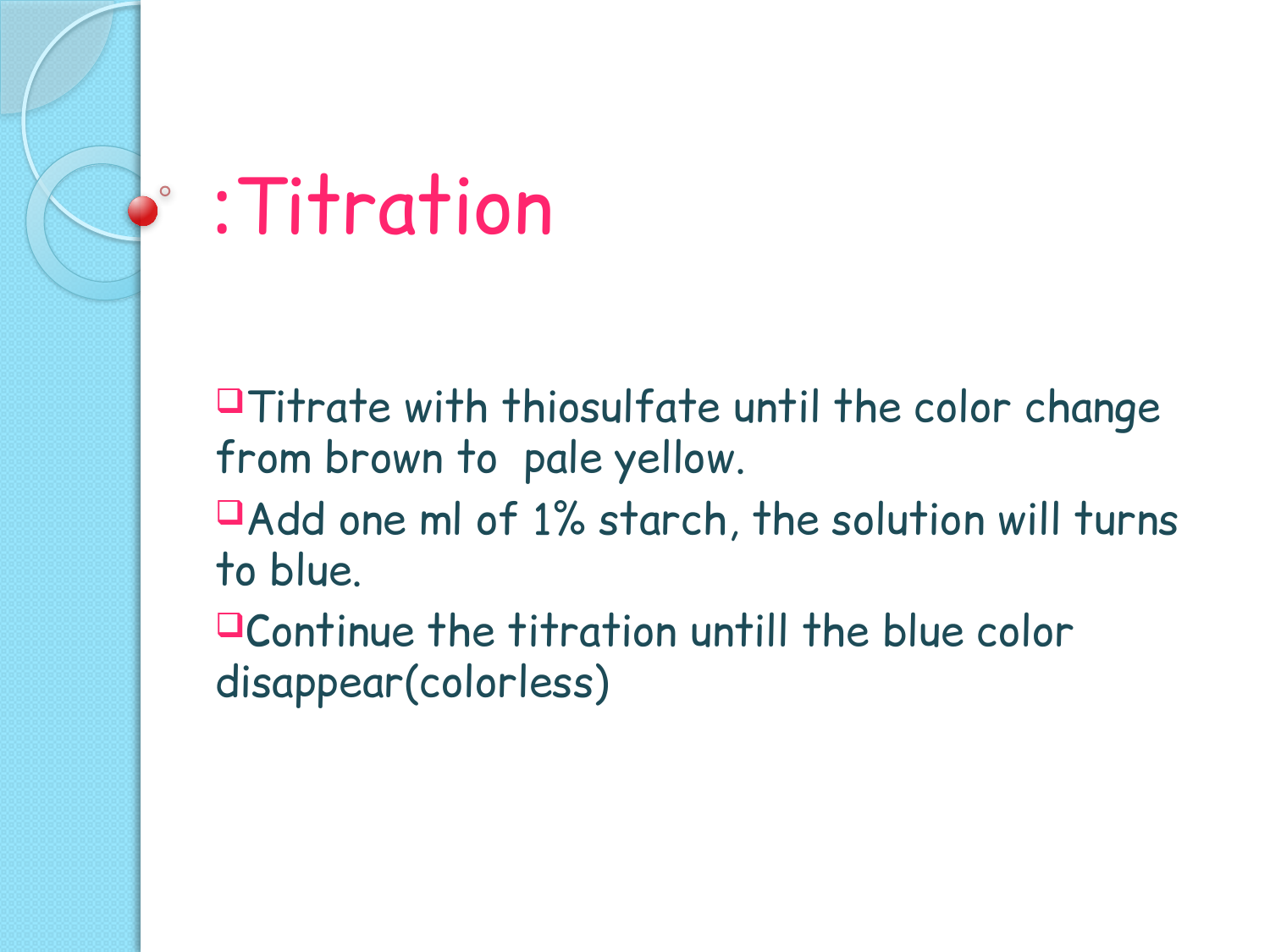

# Titration:

Titrate with thiosulfate until the color change from brown to  pale yellow.
Add one ml of 1% starch, the solution will turns to blue.
Continue the titration untill the blue color disappear(colorless)